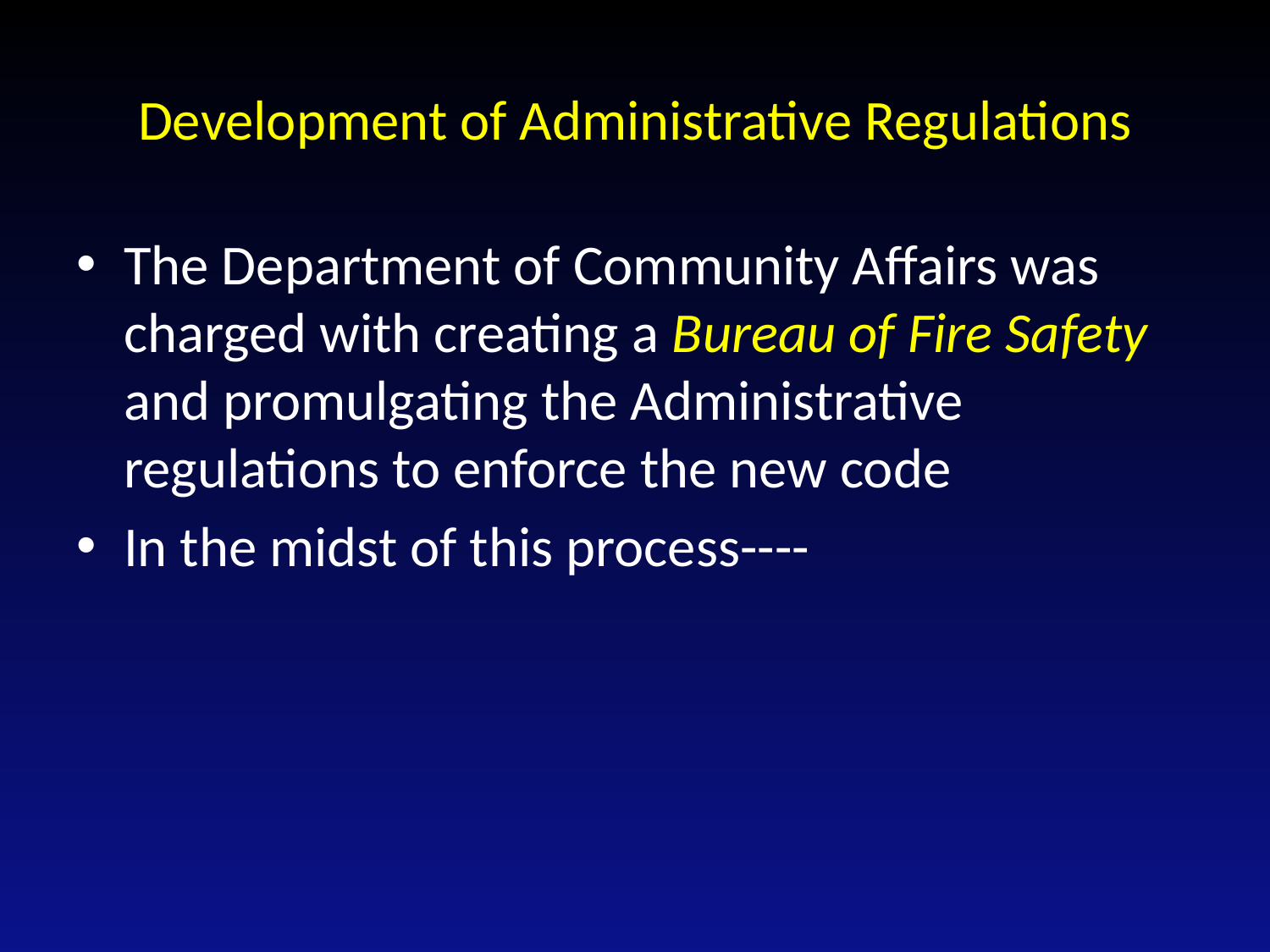

# Development of Administrative Regulations
The Department of Community Affairs was charged with creating a Bureau of Fire Safety and promulgating the Administrative regulations to enforce the new code
In the midst of this process----